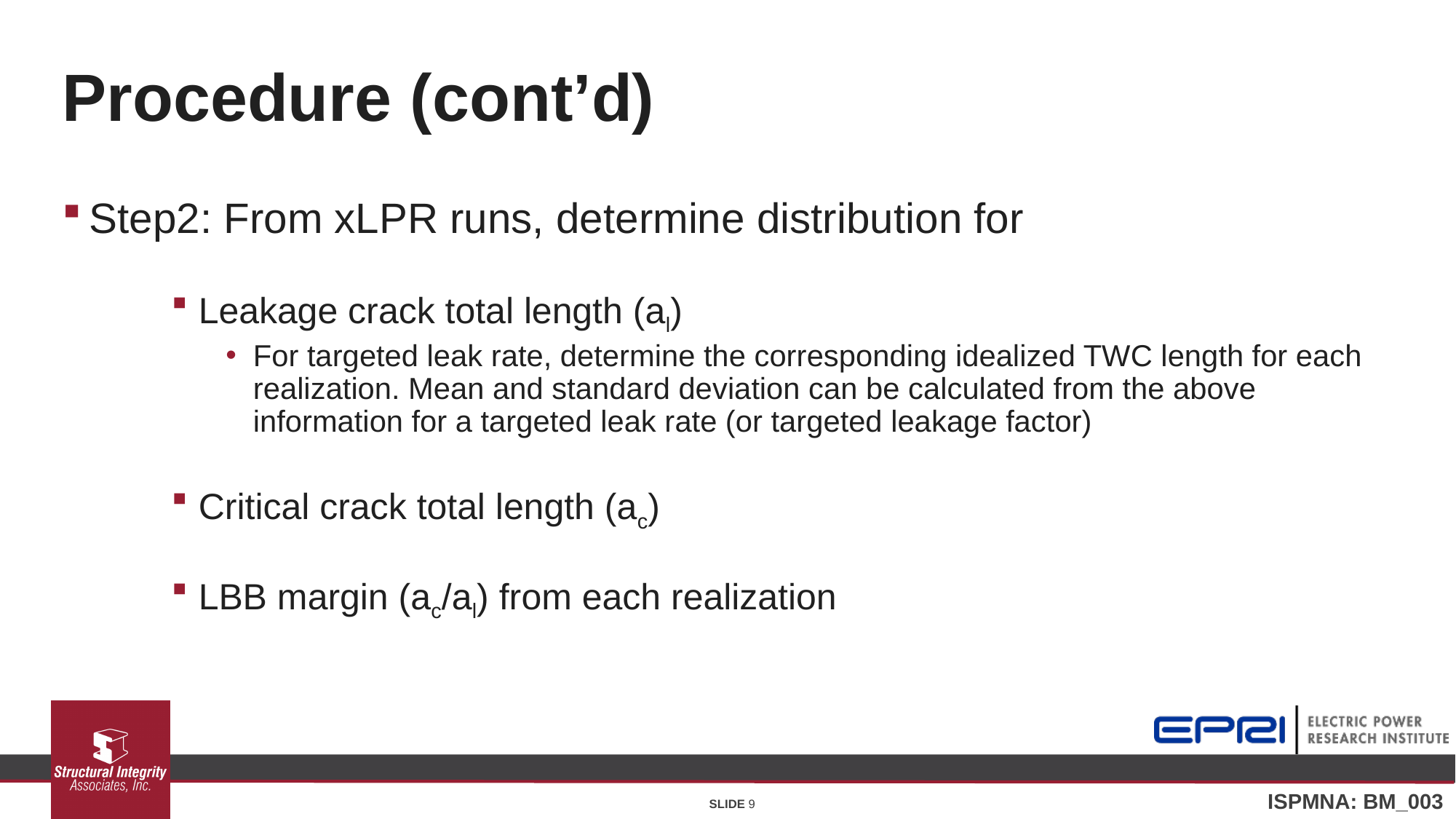

# Procedure (cont’d)
Step2: From xLPR runs, determine distribution for

Leakage crack total length (al)
For targeted leak rate, determine the corresponding idealized TWC length for each realization. Mean and standard deviation can be calculated from the above information for a targeted leak rate (or targeted leakage factor)

Critical crack total length (ac)

LBB margin (ac/al) from each realization

SLIDE 9